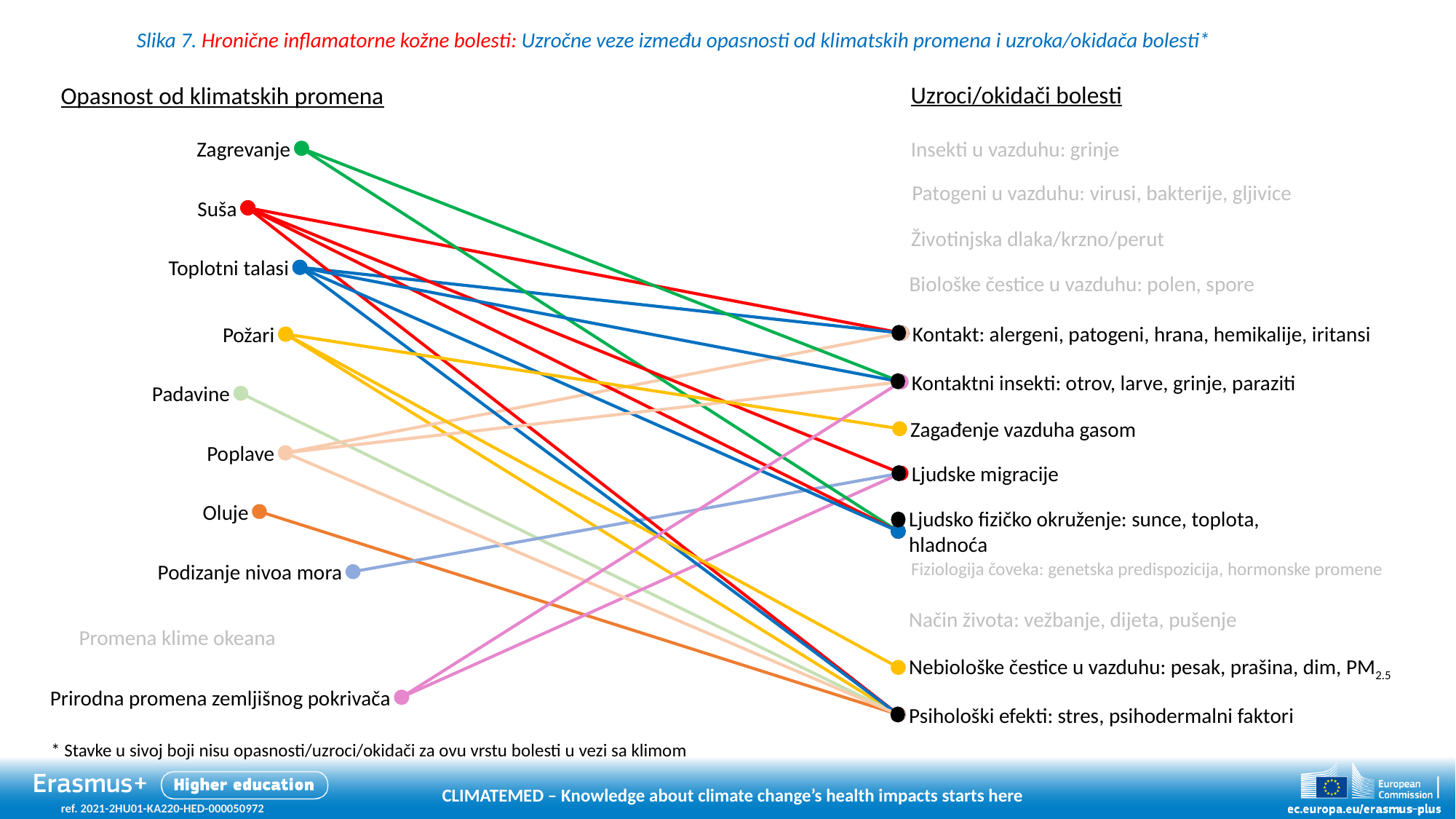

Slika 7. Hronične inflamatorne kožne bolesti: Uzročne veze između opasnosti od klimatskih promena i uzroka/okidača bolesti*
Uzroci/okidači bolesti
Opasnost od klimatskih promena
 Zagrevanje
Insekti u vazduhu: grinje
Patogeni u vazduhu: virusi, bakterije, gljivice
Suša
Životinjska dlaka/krzno/perut
Toplotni talasi
Biološke čestice u vazduhu: polen, spore
Kontakt: alergeni, patogeni, hrana, hemikalije, iritansi
Požari

Kontaktni insekti: otrov, larve, grinje, paraziti

Padavine
Zagađenje vazduha gasom
Poplave
Ljudske migracije

Oluje
Ljudsko fizičko okruženje: sunce, toplota, hladnoća

Fiziologija čoveka: genetska predispozicija, hormonske promene
Podizanje nivoa mora
Način života: vežbanje, dijeta, pušenje
Promena klime okeana
Nebiološke čestice u vazduhu: pesak, prašina, dim, PM2.5
Prirodna promena zemljišnog pokrivača
Psihološki efekti: stres, psihodermalni faktori

* Stavke u sivoj boji nisu opasnosti/uzroci/okidači za ovu vrstu bolesti u vezi sa klimom